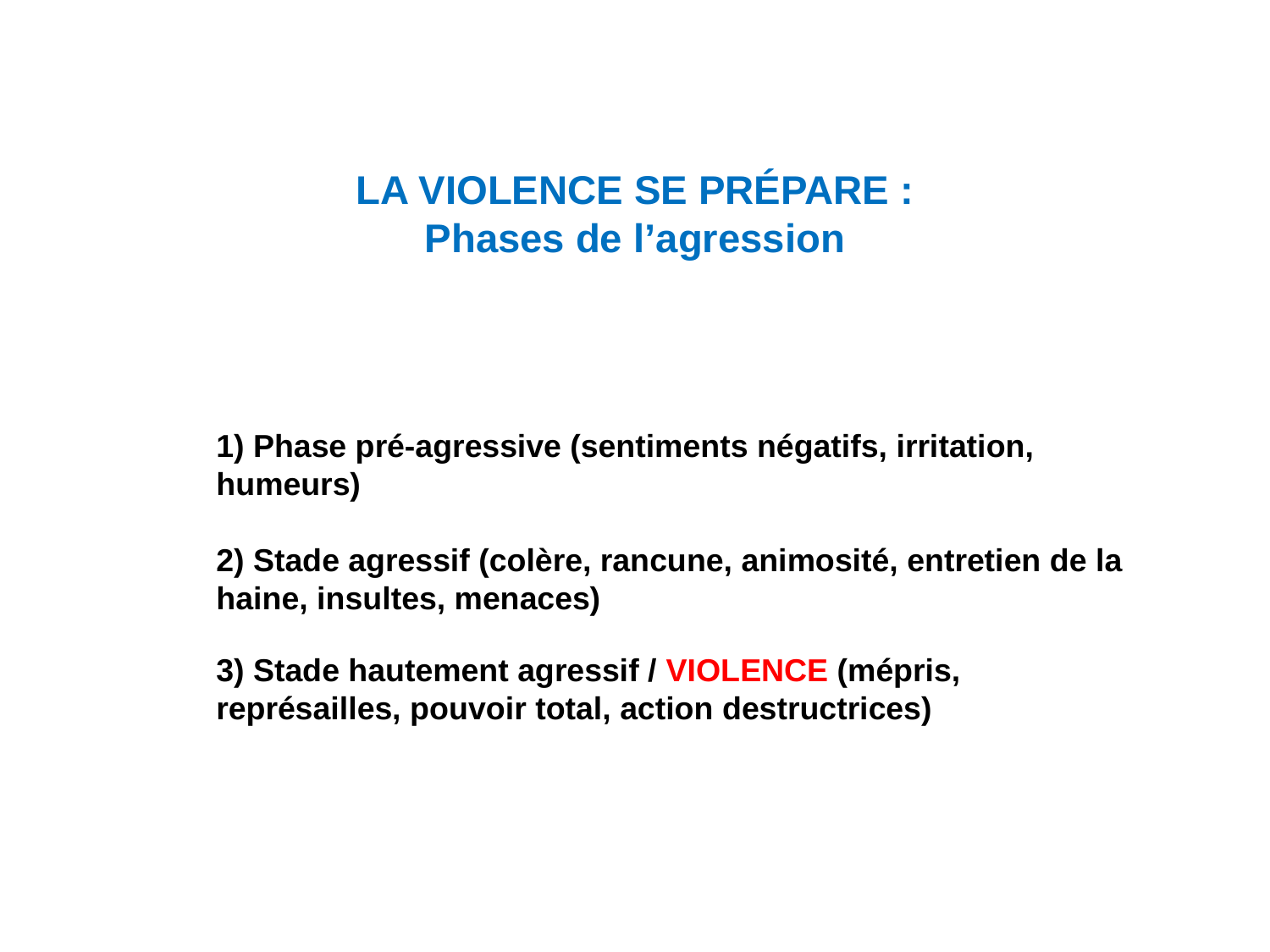

LA VIOLENCE SE PRÉPARE :
Phases de l’agression

1) Phase pré-agressive (sentiments négatifs, irritation, humeurs)

2) Stade agressif (colère, rancune, animosité, entretien de la haine, insultes, menaces)

3) Stade hautement agressif / VIOLENCE (mépris, représailles, pouvoir total, action destructrices)